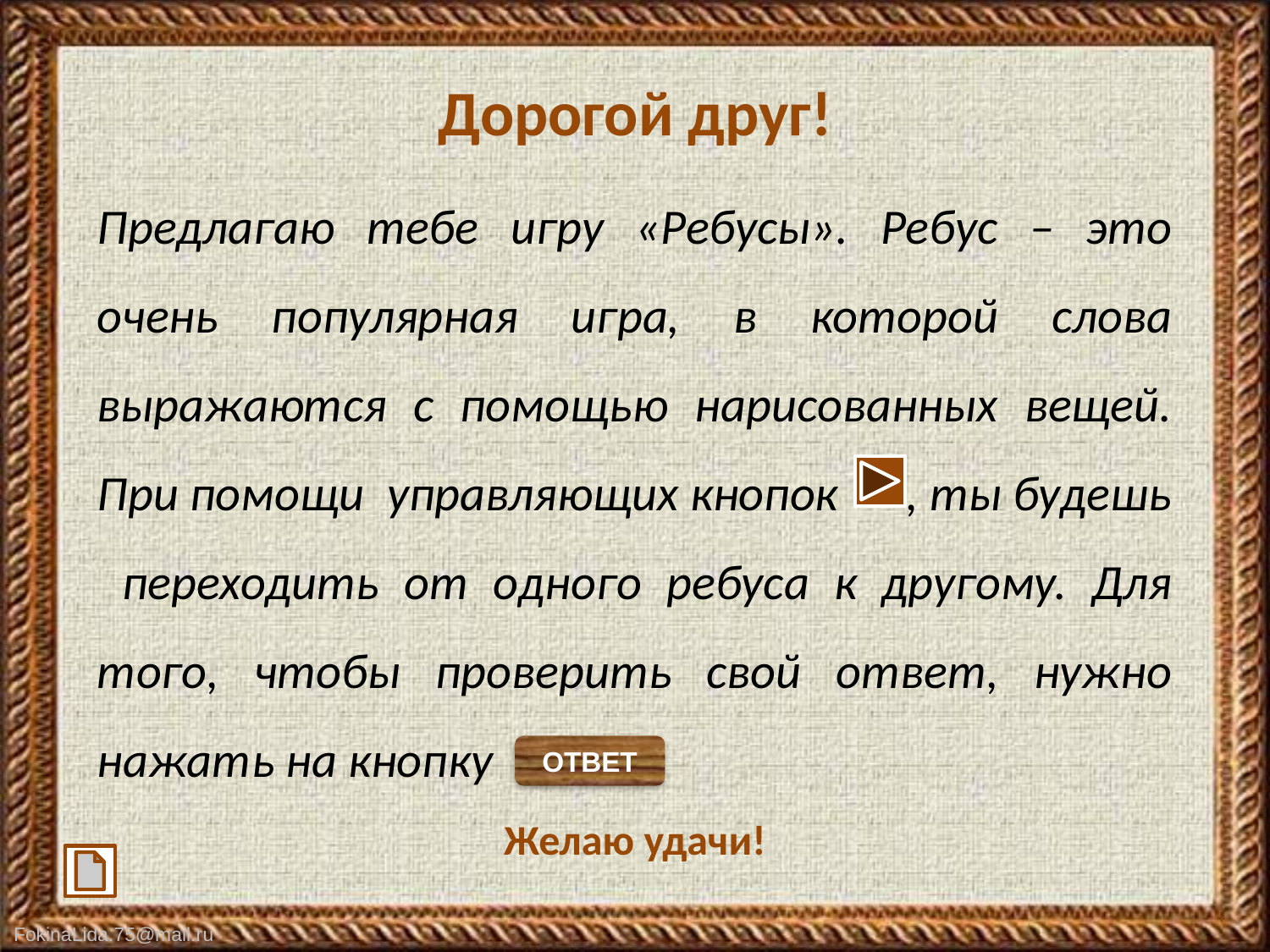

Дорогой друг!

Предлагаю тебе игру «Ребусы». Ребус – это очень популярная игра, в которой слова выражаются с помощью нарисованных вещей. При помощи  управляющих кнопок      , ты будешь  переходить от одного ребуса к другому. Для того, чтобы проверить свой ответ, нужно нажать на кнопку
Желаю удачи!

ОТВЕТ